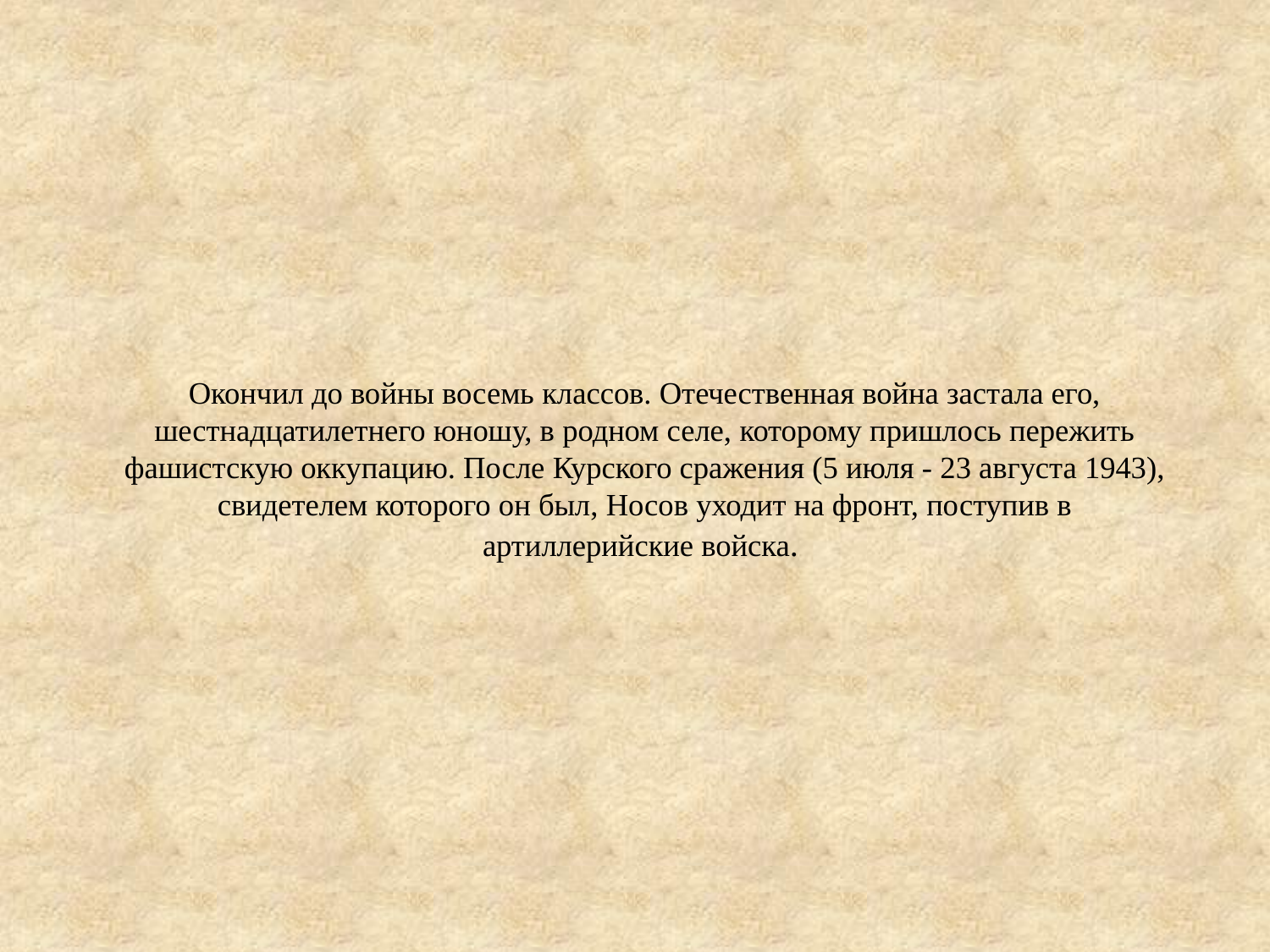

# Окончил до войны восемь классов. Отечественная война застала его, шестнадцатилетнего юношу, в родном селе, которому пришлось пережить фашистскую оккупацию. После Курского сражения (5 июля - 23 августа 1943), свидетелем которого он был, Носов уходит на фронт, поступив в артиллерийские войска.